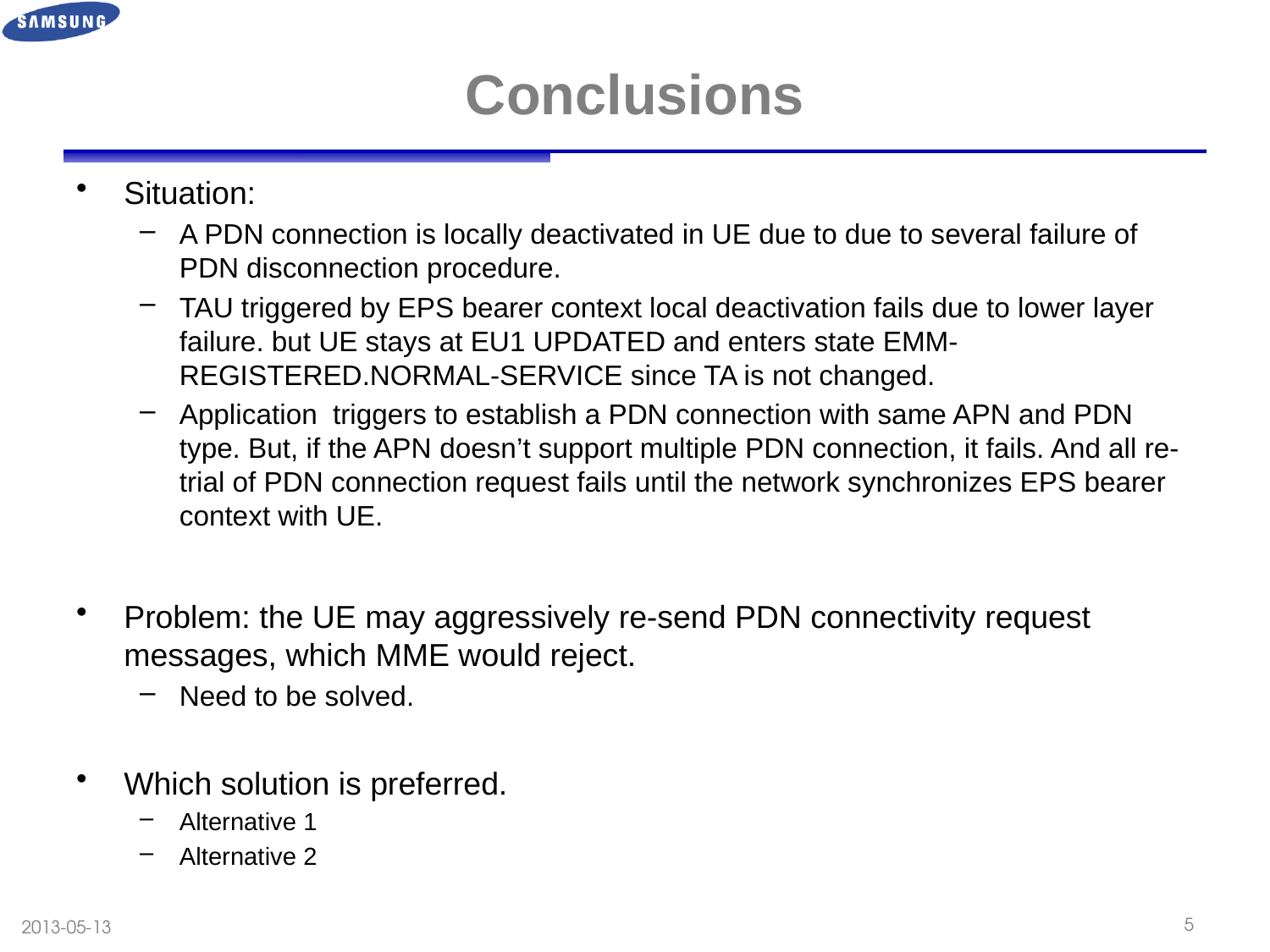

# Conclusions
Situation:
A PDN connection is locally deactivated in UE due to due to several failure of PDN disconnection procedure.
TAU triggered by EPS bearer context local deactivation fails due to lower layer failure. but UE stays at EU1 UPDATED and enters state EMM-REGISTERED.NORMAL-SERVICE since TA is not changed.
Application  triggers to establish a PDN connection with same APN and PDN type. But, if the APN doesn’t support multiple PDN connection, it fails. And all re-trial of PDN connection request fails until the network synchronizes EPS bearer context with UE.

Problem: the UE may aggressively re-send PDN connectivity request messages, which MME would reject.
Need to be solved.

Which solution is preferred.
Alternative 1
Alternative 2
5